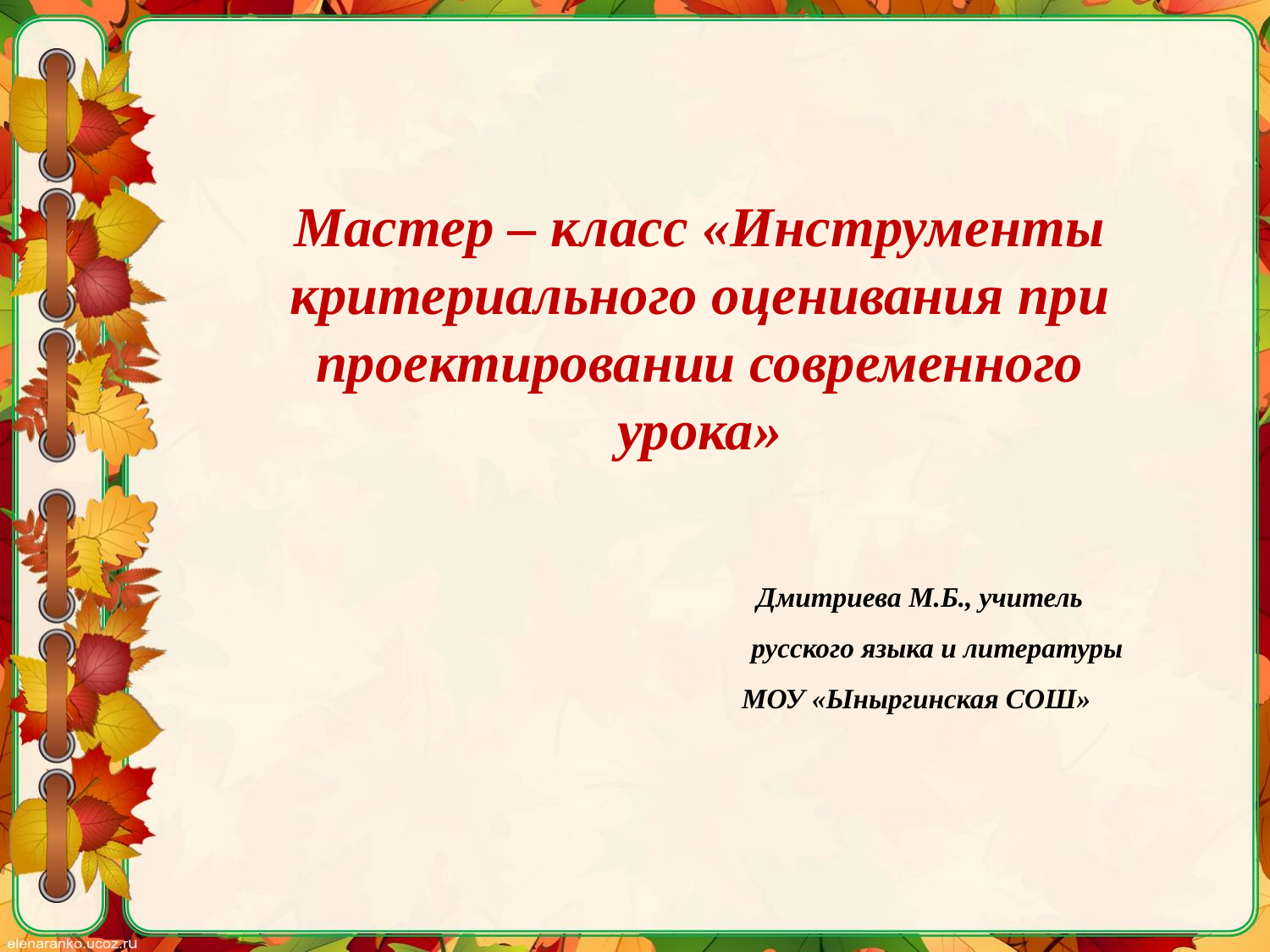

Мастер – класс «Инструменты критериального оценивания при проектировании современного урока»

                                                               Дмитриева М.Б., учитель
                                                                     русского языка и литературы
                                                              МОУ «Ыныргинская СОШ»